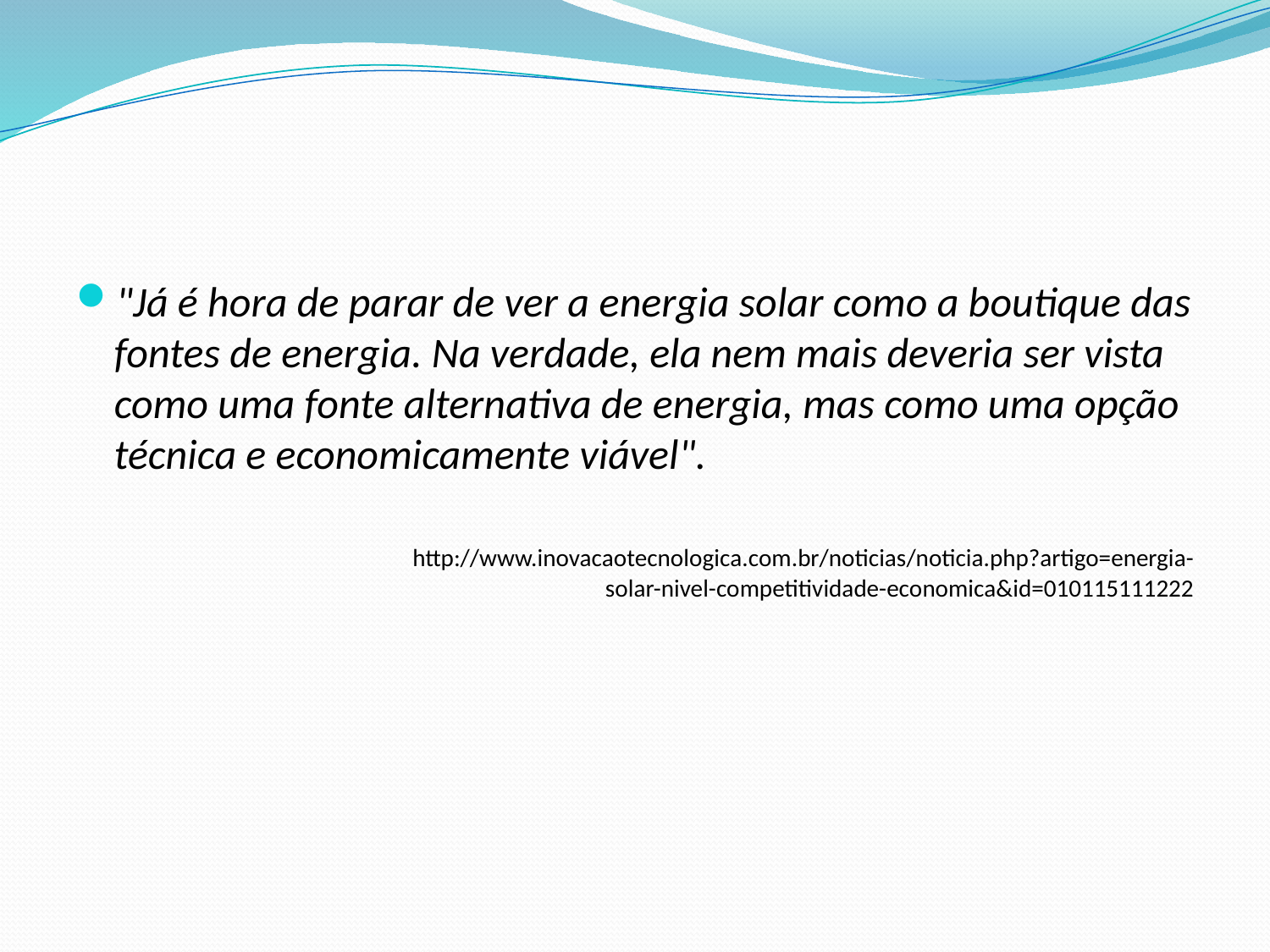

"Já é hora de parar de ver a energia solar como a boutique das fontes de energia. Na verdade, ela nem mais deveria ser vista como uma fonte alternativa de energia, mas como uma opção técnica e economicamente viável".

http://www.inovacaotecnologica.com.br/noticias/noticia.php?artigo=energia-solar-nivel-competitividade-economica&id=010115111222